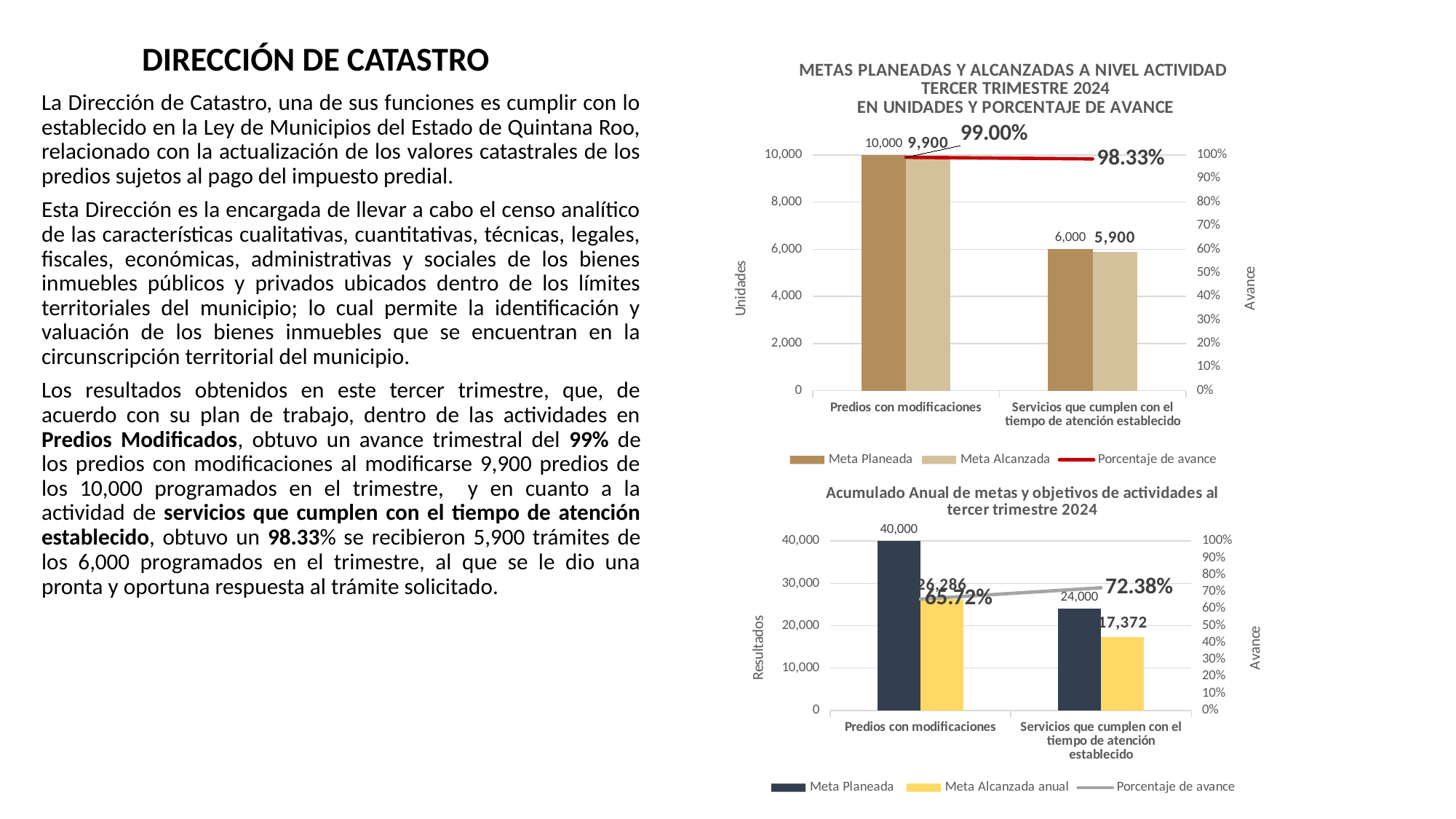

DIRECCIÓN DE CATASTRO

### Chart: METAS PLANEADAS Y ALCANZADAS A NIVEL ACTIVIDAD
TERCER TRIMESTRE 2024
EN UNIDADES Y PORCENTAJE DE AVANCE

| Category | Meta Planeada | Meta Alcanzada |  |
|---|---|---|---|
| Predios con modificaciones | 10000.0 | 9900.0 | 0.99 |
| Servicios que cumplen con el tiempo de atención establecido | 6000.0 | 5900.0 | 0.9833333333333333 |
La Dirección de Catastro, una de sus funciones es cumplir con lo establecido en la Ley de Municipios del Estado de Quintana Roo, relacionado con la actualización de los valores catastrales de los predios sujetos al pago del impuesto predial.
Esta Dirección es la encargada de llevar a cabo el censo analítico de las características cualitativas, cuantitativas, técnicas, legales, fiscales, económicas, administrativas y sociales de los bienes inmuebles públicos y privados ubicados dentro de los límites territoriales del municipio; lo cual permite la identificación y valuación de los bienes inmuebles que se encuentran en la circunscripción territorial del municipio.
Los resultados obtenidos en este tercer trimestre, que, de acuerdo con su plan de trabajo, dentro de las actividades en Predios Modificados, obtuvo un avance trimestral del 99% de los predios con modificaciones al modificarse 9,900 predios de los 10,000 programados en el trimestre,  y en cuanto a la actividad de servicios que cumplen con el tiempo de atención establecido, obtuvo un 98.33% se recibieron 5,900 trámites de los 6,000 programados en el trimestre, al que se le dio una pronta y oportuna respuesta al trámite solicitado.

### Chart: Acumulado Anual de metas y objetivos de actividades al tercer trimestre 2024

| Category | Meta Planeada  | Meta Alcanzada anual |  |
|---|---|---|---|
| Predios con modificaciones | 40000.0 | 26286.0 | 0.65715 |
| Servicios que cumplen con el tiempo de atención establecido | 24000.0 | 17372.0 | 0.7238333333333333 |